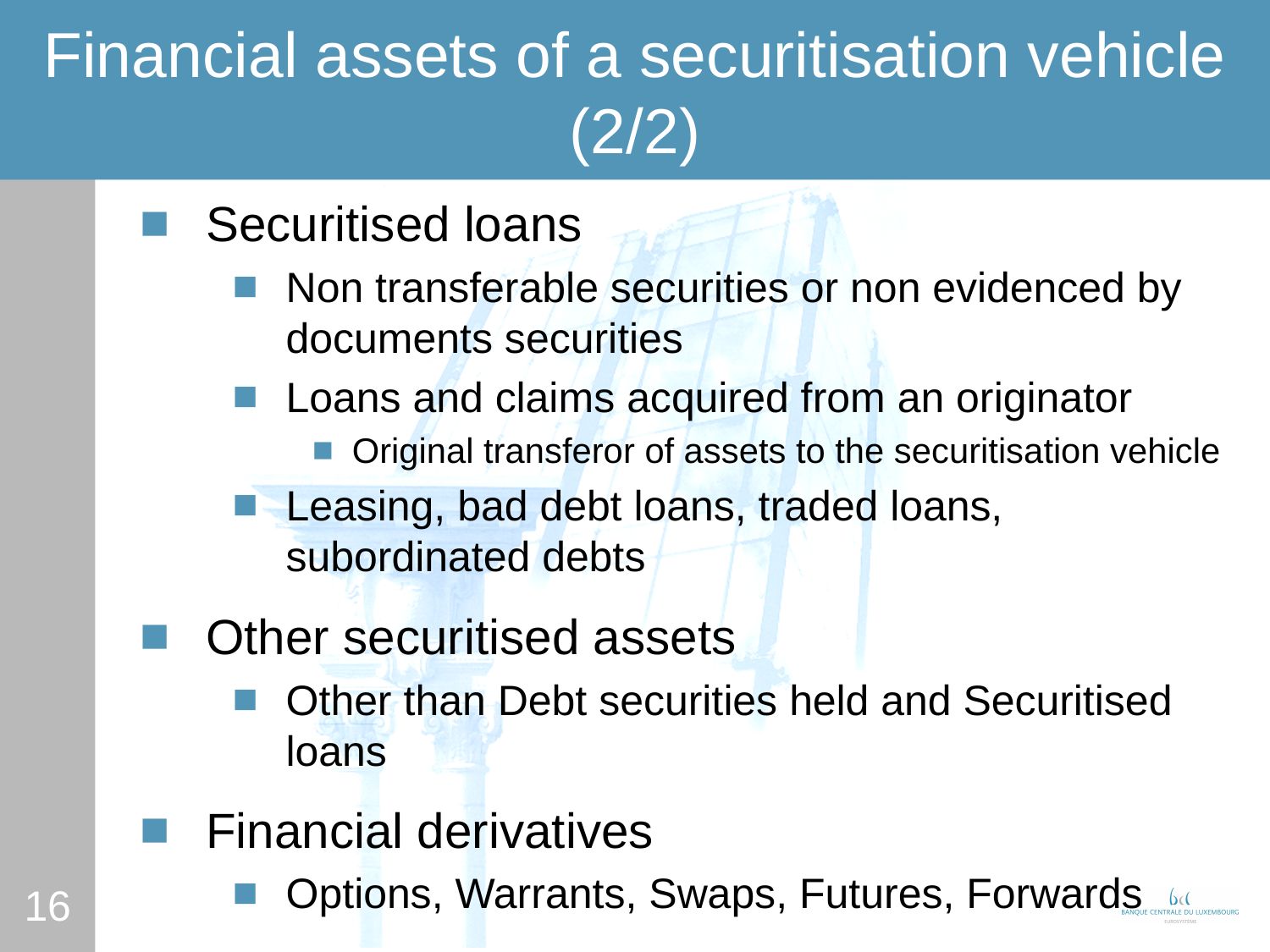

# Financial assets of a securitisation vehicle (2/2)
Securitised loans
Non transferable securities or non evidenced by documents securities
Loans and claims acquired from an originator
Original transferor of assets to the securitisation vehicle
Leasing, bad debt loans, traded loans, subordinated debts
Other securitised assets
Other than Debt securities held and Securitised loans
Financial derivatives
Options, Warrants, Swaps, Futures, Forwards
16